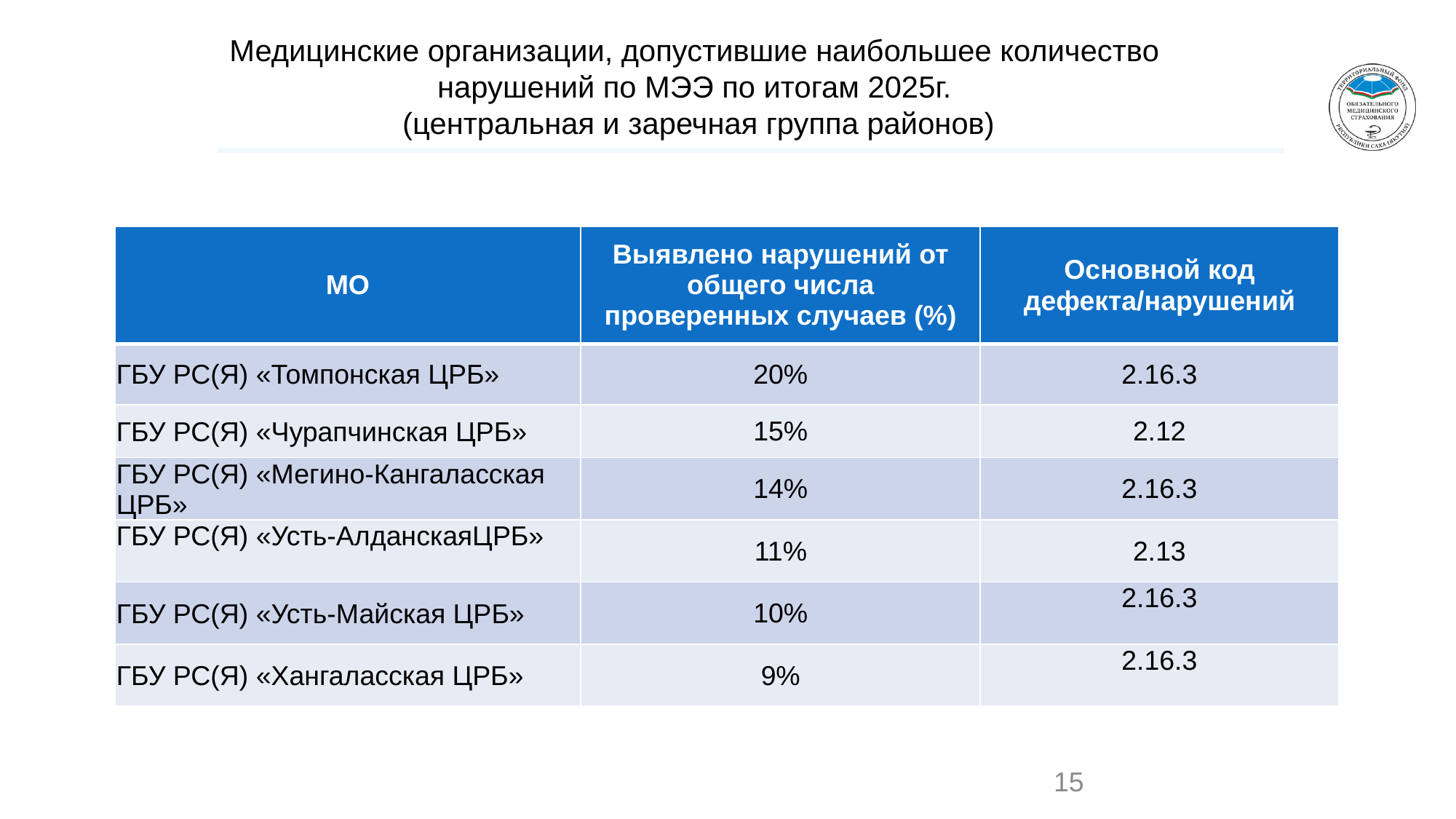

Медицинские организации, допустившие наибольшее количество
нарушений по МЭЭ по итогам 2025г.
(центральная и заречная группа районов)
| МО | Выявлено нарушений от общего числа проверенных случаев (%) | Основной код дефекта/нарушений |
| --- | --- | --- |
| ГБУ РС(Я) «Томпонская ЦРБ» | 20% | 2.16.3 |
| ГБУ РС(Я) «Чурапчинская ЦРБ» | 15% | 2.12 |
| ГБУ РС(Я) «Мегино-Кангаласская ЦРБ» | 14% | 2.16.3 |
| ГБУ РС(Я) «Усть-АлданскаяЦРБ» | 11% | 2.13 |
| ГБУ РС(Я) «Усть-Майская ЦРБ» | 10% | 2.16.3 |
| ГБУ РС(Я) «Хангаласская ЦРБ» | 9% | 2.16.3 |
15